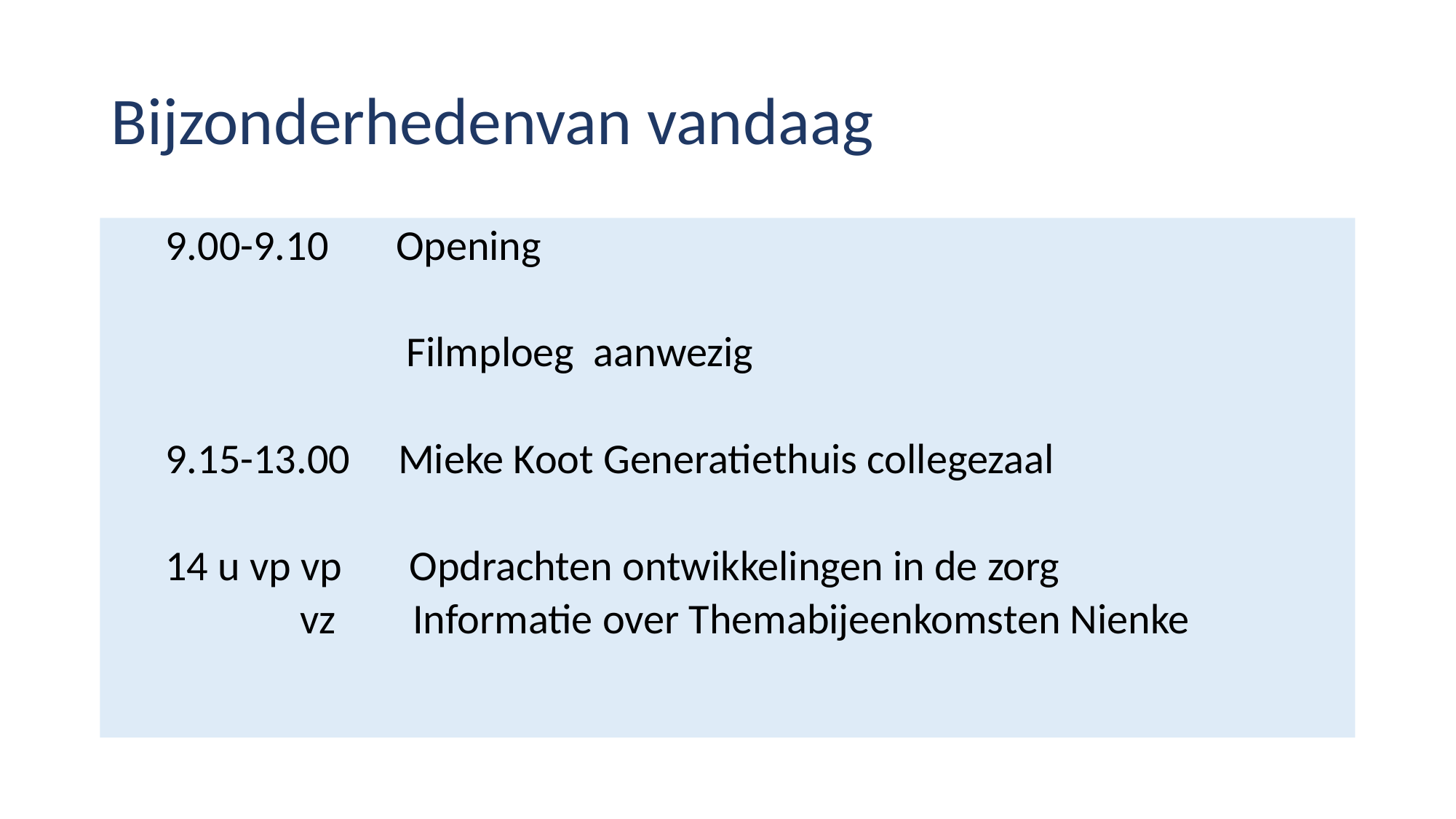

# Bijzonderhedenvan vandaag
9.00-9.10       Opening

                         Filmploeg  aanwezig

9.15-13.00     Mieke Koot Generatiethuis collegezaal

14 u vp vp       Opdrachten ontwikkelingen in de zorg
              vz        Informatie over Themabijeenkomsten Nienke